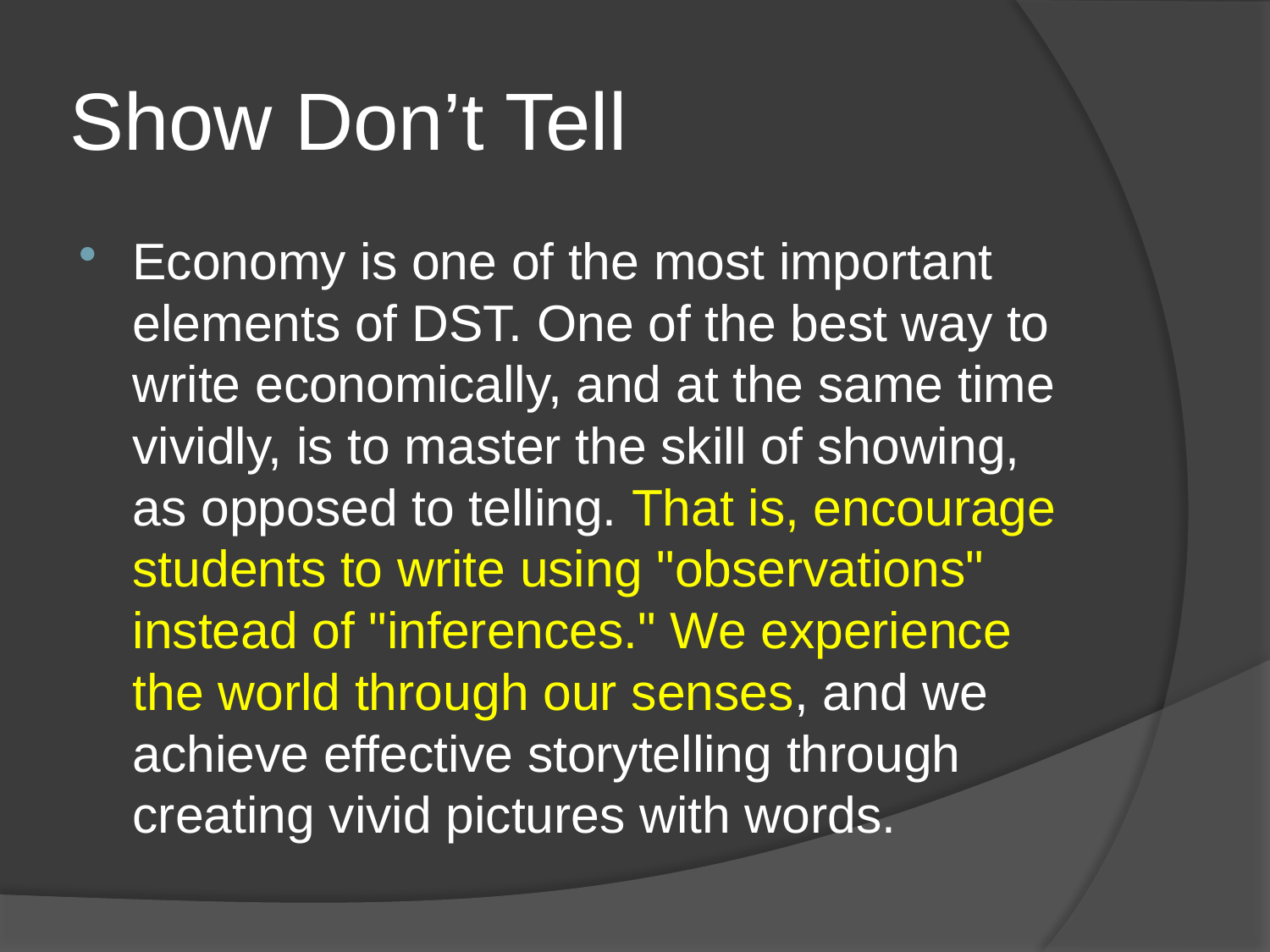

# Show Don’t Tell
Economy is one of the most important elements of DST. One of the best way to write economically, and at the same time vividly, is to master the skill of showing, as opposed to telling. That is, encourage students to write using "observations" instead of "inferences." We experience the world through our senses, and we achieve effective storytelling through creating vivid pictures with words.